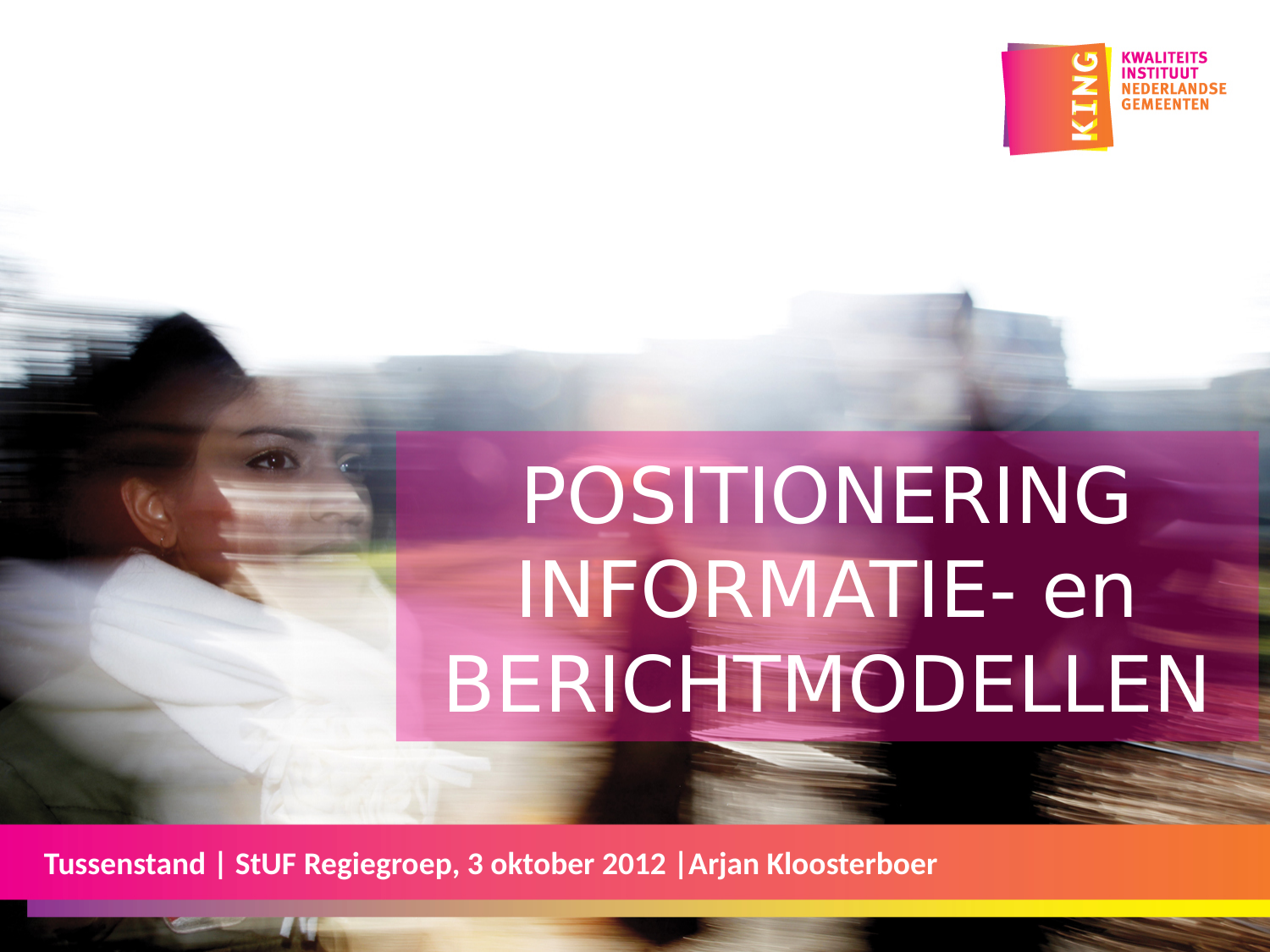

POSITIONERING
INFORMATIE- en BERICHTMODELLEN
Tussenstand | StUF Regiegroep, 3 oktober 2012 |Arjan Kloosterboer